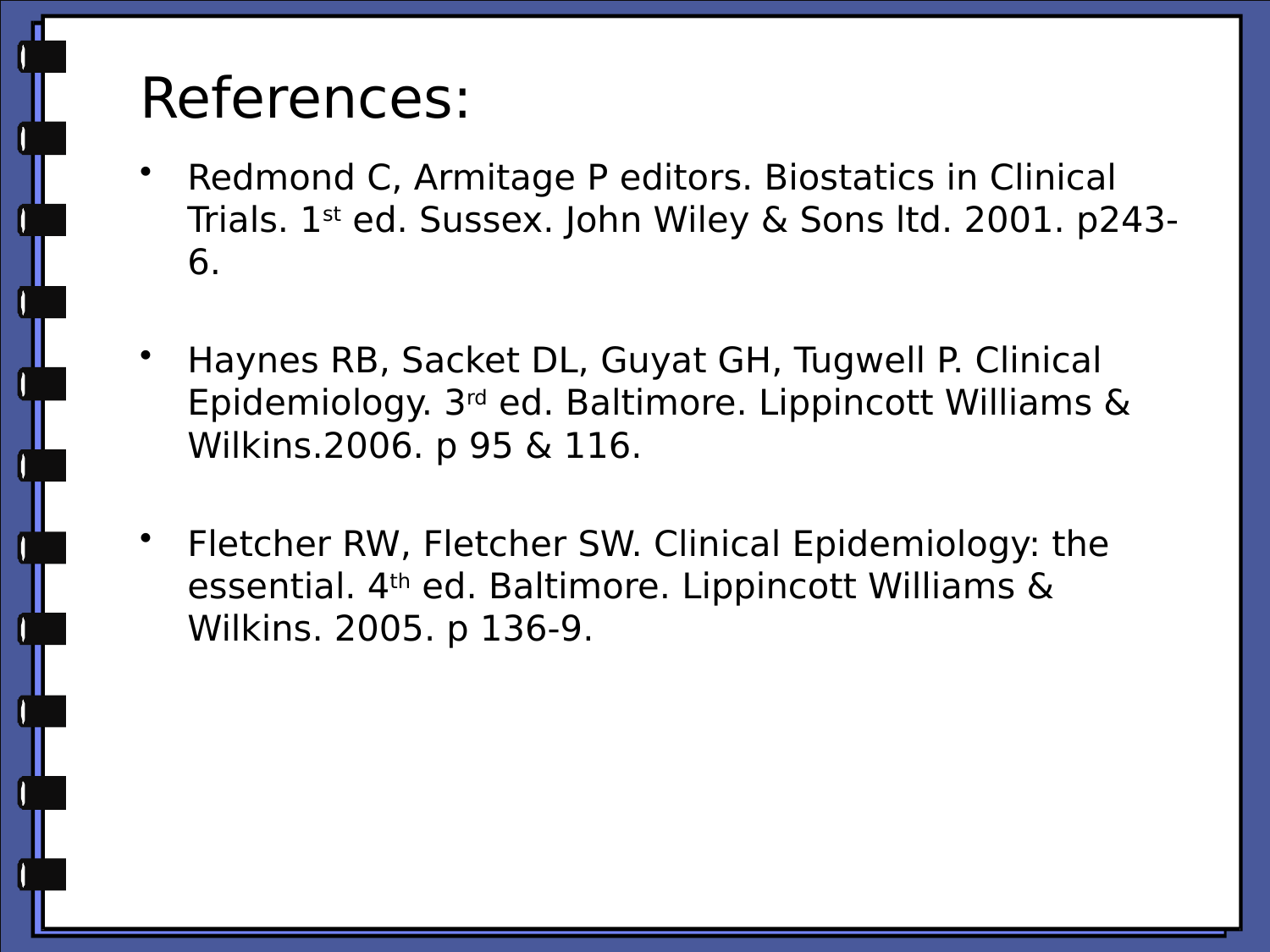

# References:
Redmond C, Armitage P editors. Biostatics in Clinical Trials. 1st ed. Sussex. John Wiley & Sons ltd. 2001. p243- 6.

Haynes RB, Sacket DL, Guyat GH, Tugwell P. Clinical Epidemiology. 3rd ed. Baltimore. Lippincott Williams & Wilkins.2006. p 95 & 116.

Fletcher RW, Fletcher SW. Clinical Epidemiology: the essential. 4th ed. Baltimore. Lippincott Williams & Wilkins. 2005. p 136-9.